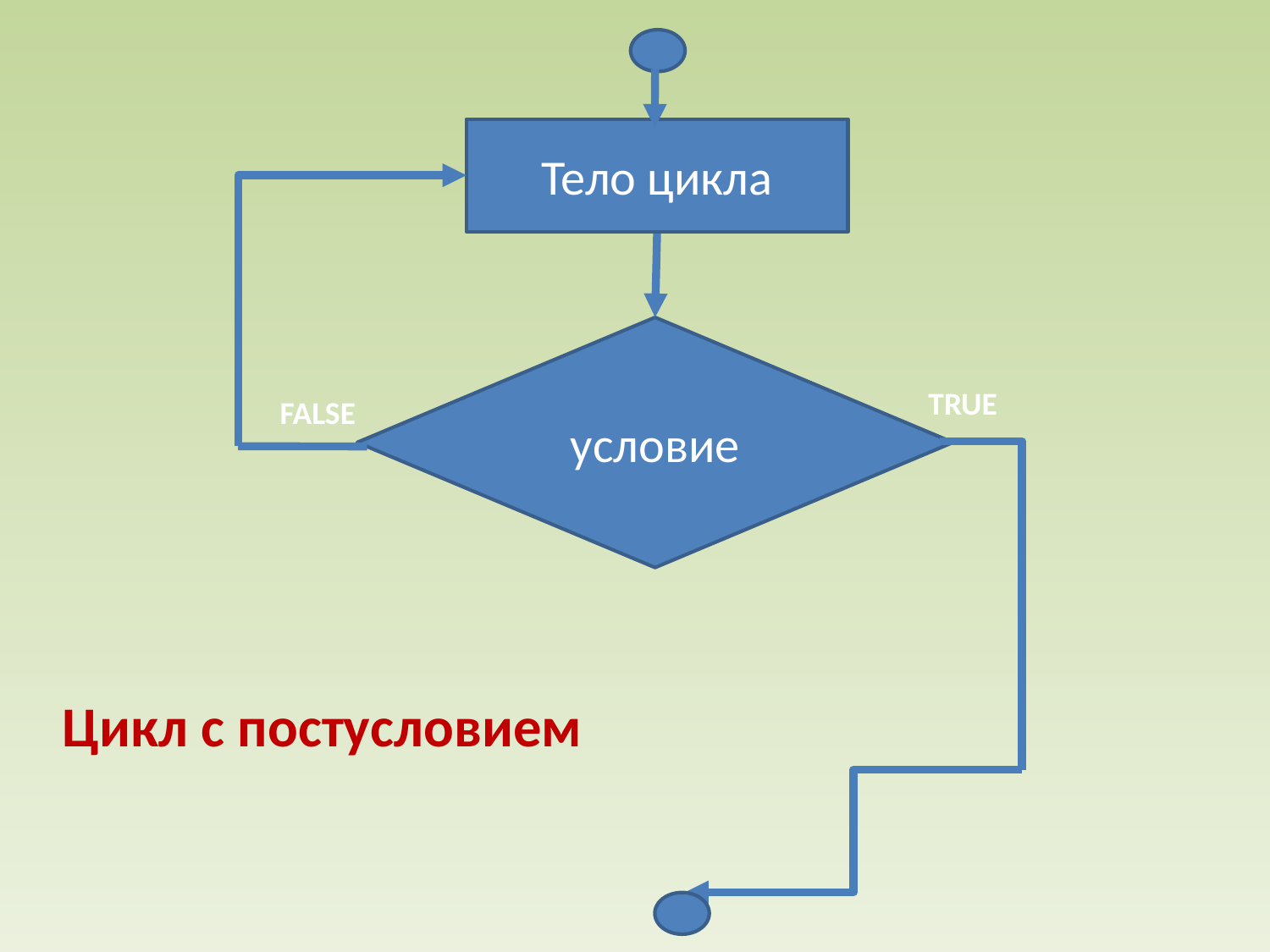

Тело цикла
условие
TRUE
FALSE
Цикл с постусловием